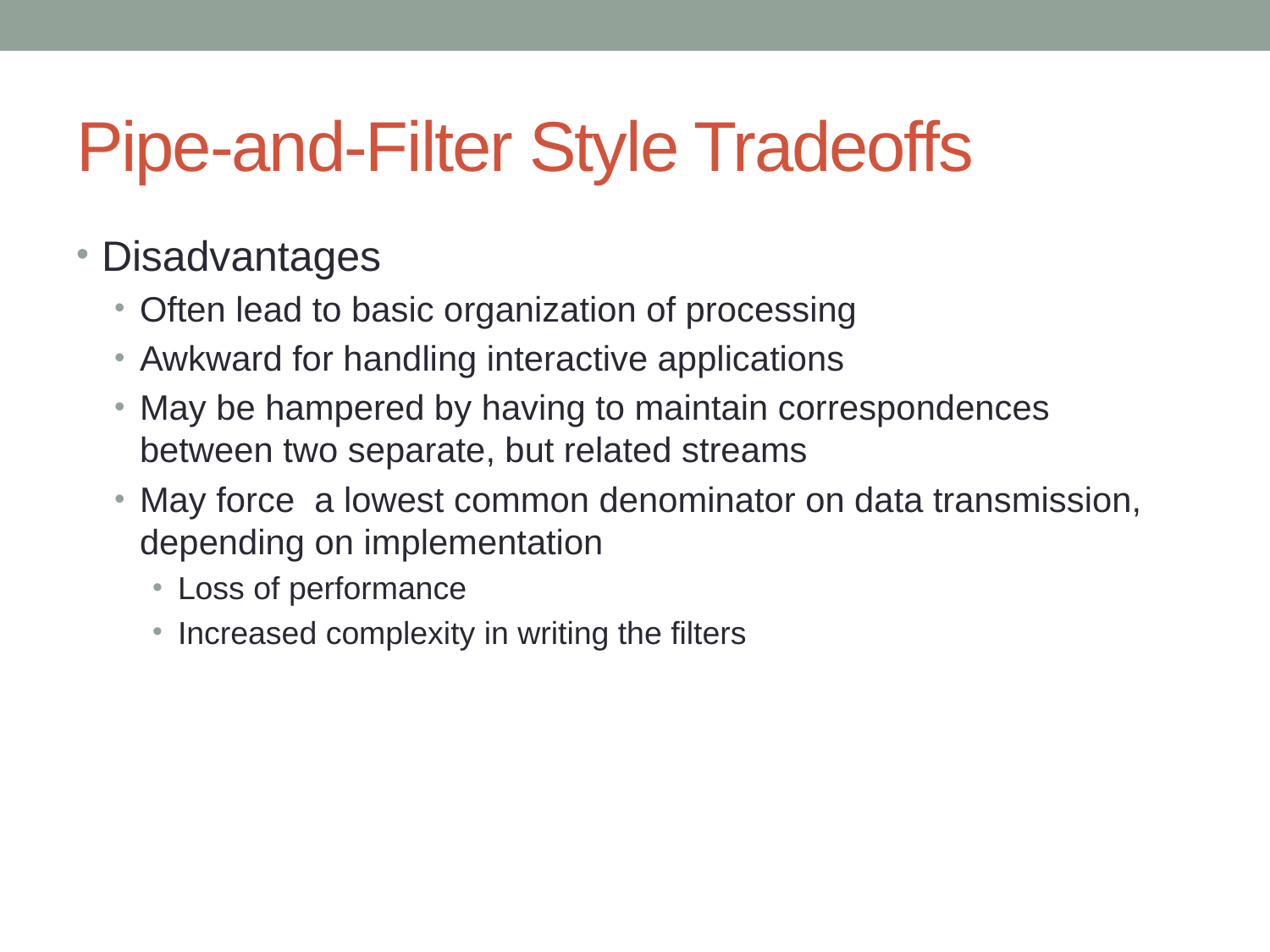

# Pipe-and-Filter Style Tradeoffs
Disadvantages
Often lead to basic organization of processing
Awkward for handling interactive applications
May be hampered by having to maintain correspondences between two separate, but related streams
May force  a lowest common denominator on data transmission, depending on implementation
Loss of performance
Increased complexity in writing the filters